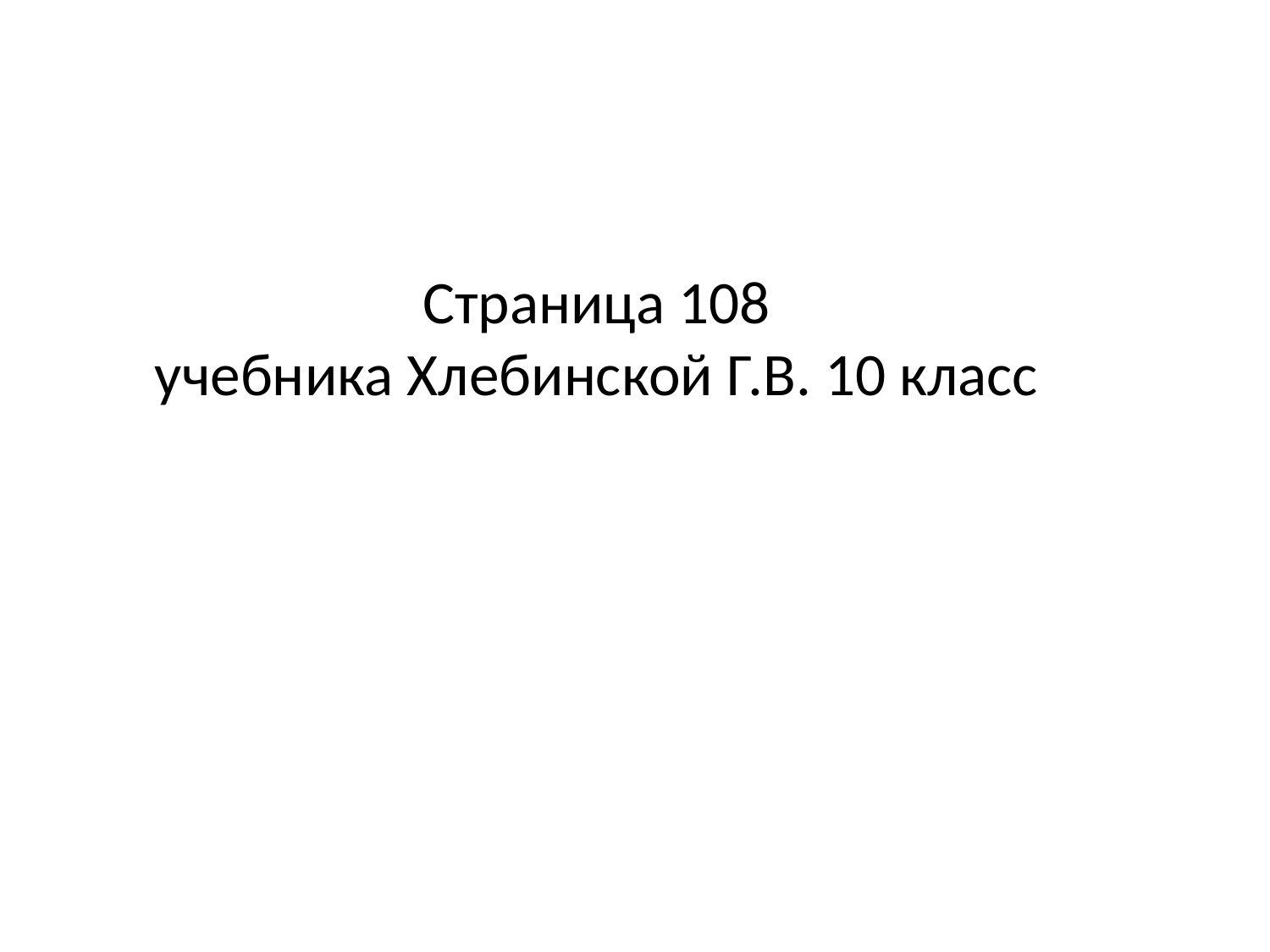

# Страница 108 учебника Хлебинской Г.В. 10 класс